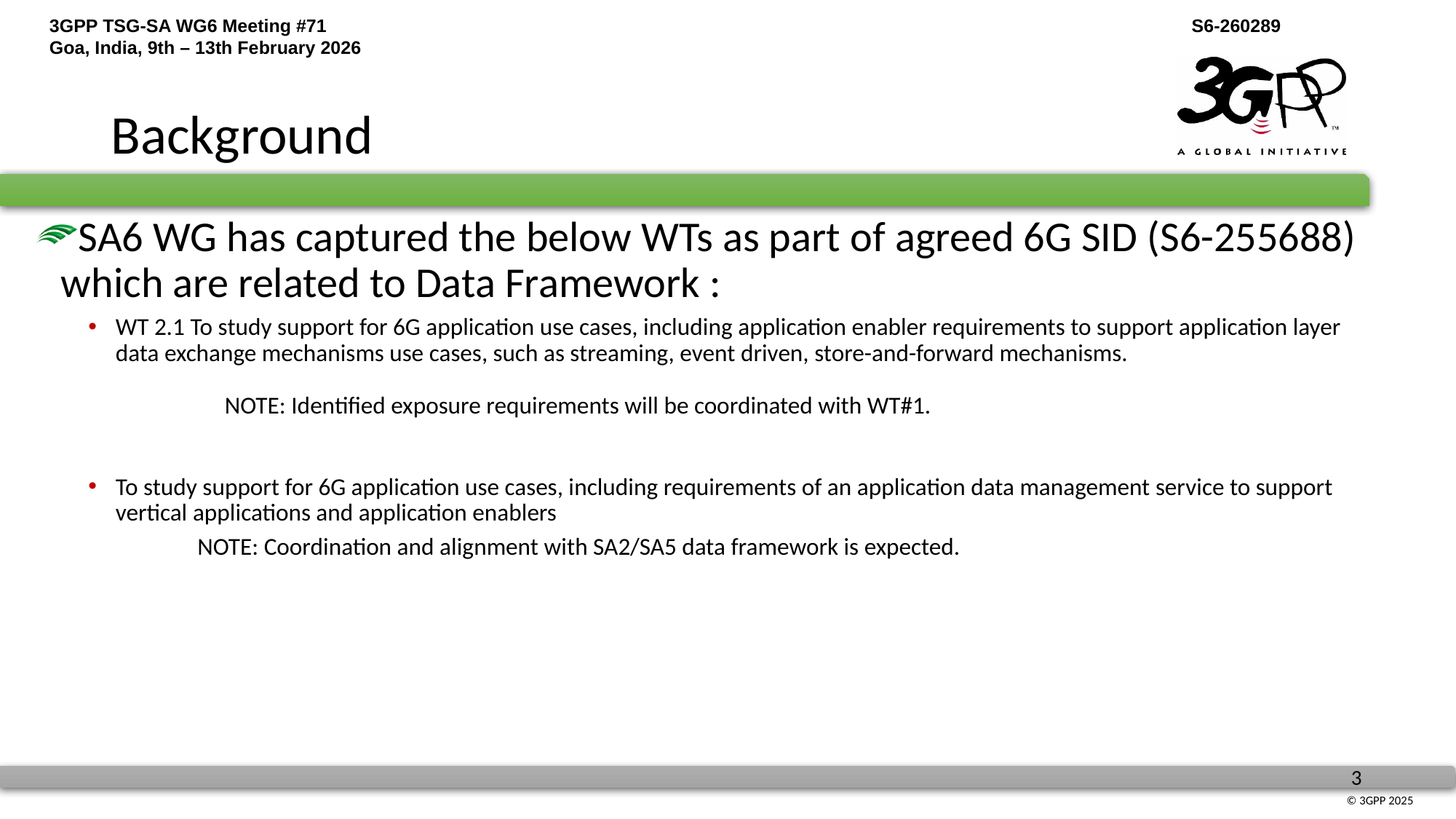

# Background
SA6 WG has captured the below WTs as part of agreed 6G SID (S6-255688) which are related to Data Framework :
WT 2.1 To study support for 6G application use cases, including application enabler requirements to support application layer data exchange mechanisms use cases, such as streaming, event driven, store-and-forward mechanisms.
	NOTE: Identified exposure requirements will be coordinated with WT#1.

To study support for 6G application use cases, including requirements of an application data management service to support vertical applications and application enablers
	NOTE: Coordination and alignment with SA2/SA5 data framework is expected.